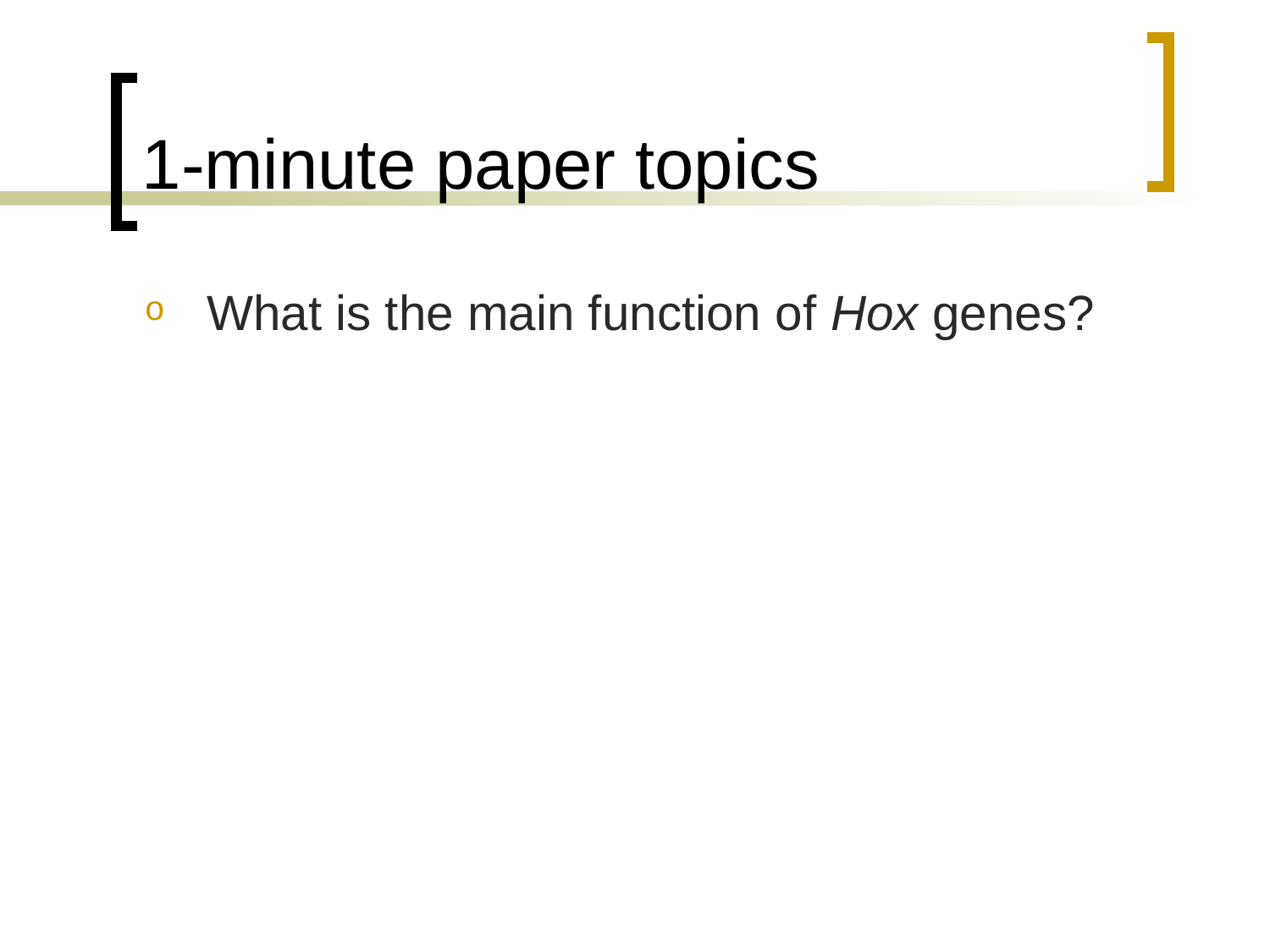

# 1-minute paper topics
What is the main function of Hox genes?